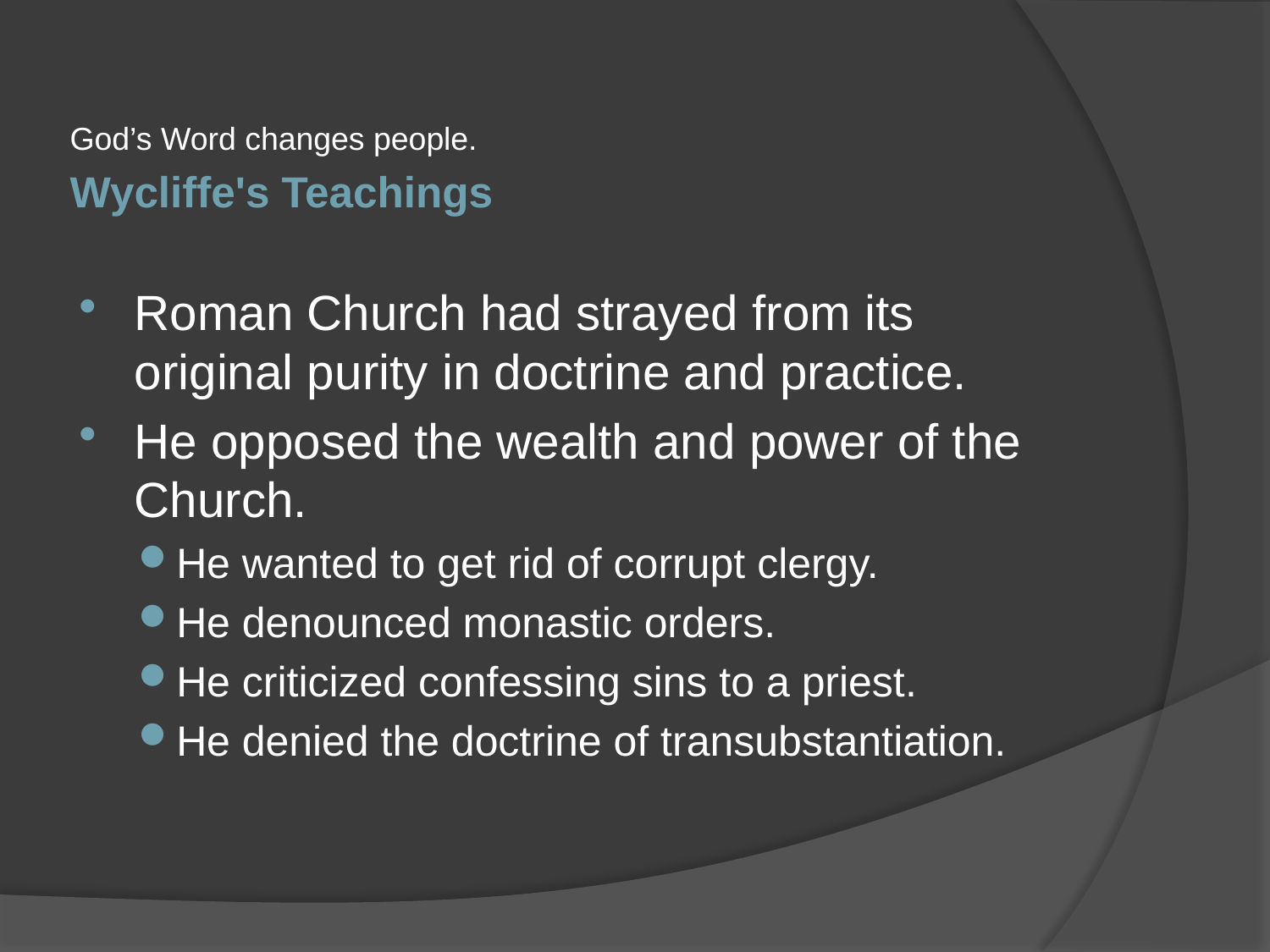

God’s Word changes people.
# Wycliffe's Teachings
Roman Church had strayed from its original purity in doctrine and practice.
He opposed the wealth and power of the Church.
He wanted to get rid of corrupt clergy.
He denounced monastic orders.
He criticized confessing sins to a priest.
He denied the doctrine of transubstantiation.